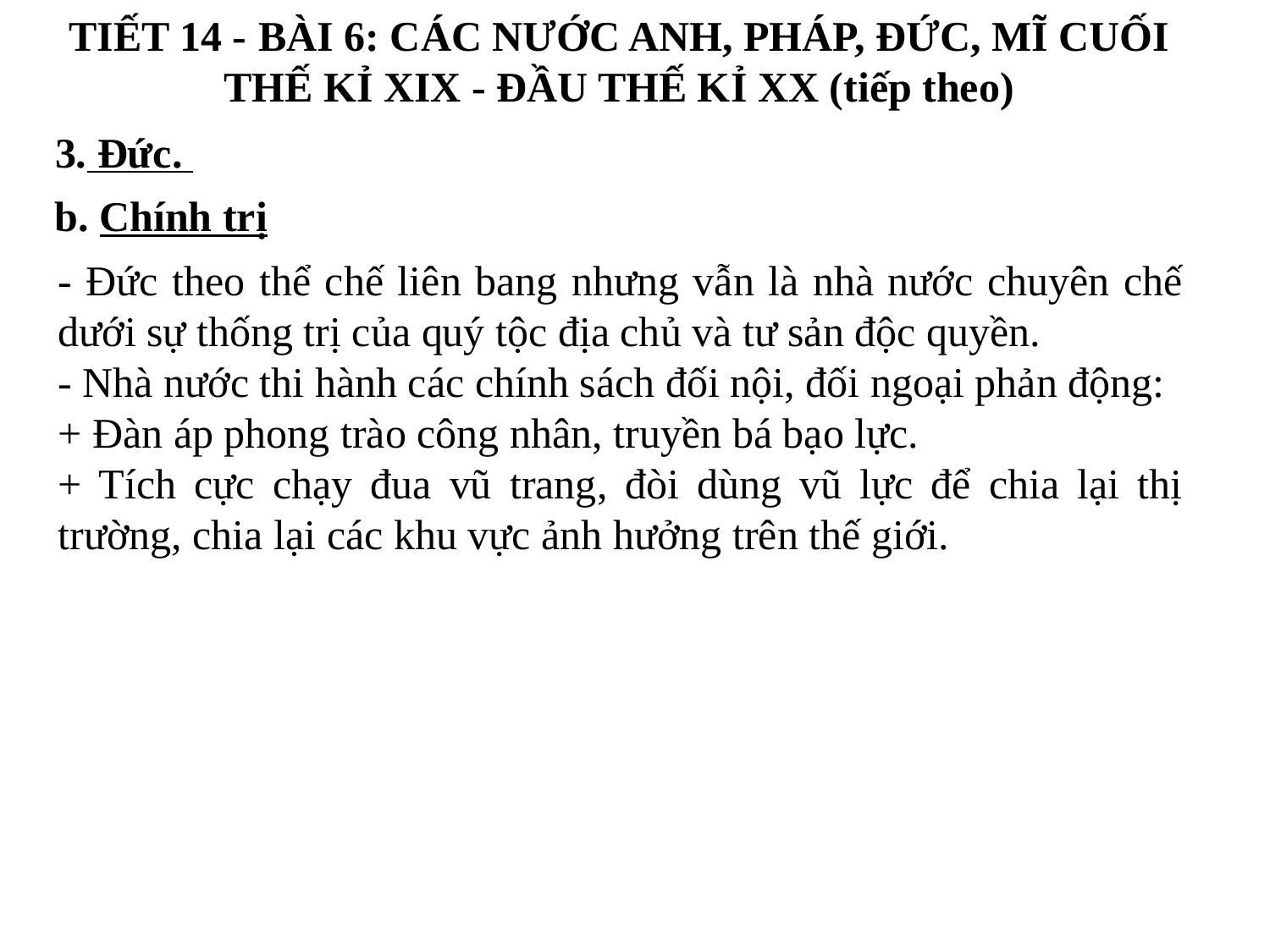

TIẾT 14 - BÀI 6: CÁC NƯỚC ANH, PHÁP, ĐỨC, MĨ CUỐI THẾ KỈ XIX - ĐẦU THẾ KỈ XX (tiếp theo)
3. Đức.
b. Chính trị
- Đức theo thể chế liên bang nhưng vẫn là nhà nước chuyên chế dưới sự thống trị của quý tộc địa chủ và tư sản độc quyền.
- Nhà nước thi hành các chính sách đối nội, đối ngoại phản động:
+ Đàn áp phong trào công nhân, truyền bá bạo lực.
+ Tích cực chạy đua vũ trang, đòi dùng vũ lực để chia lại thị trường, chia lại các khu vực ảnh hưởng trên thế giới.